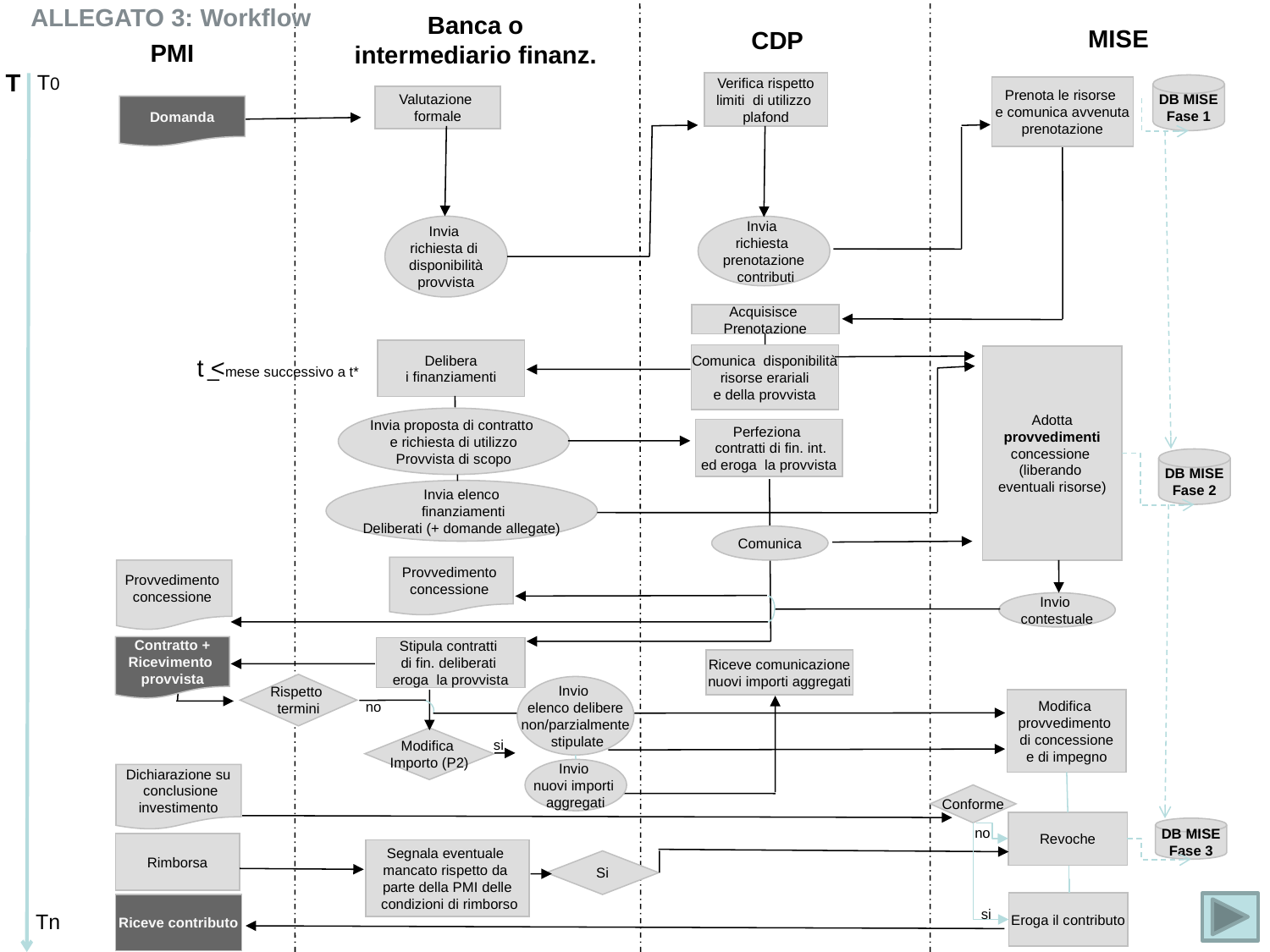

ALLEGATO 3: Workflow

Banca o intermediario finanz.

MISE
CDP
PMI
T
T0
Verifica rispetto
 limiti  di utilizzo
plafond
DB MISE
Fase 1
Prenota le risorse
e comunica avvenuta
prenotazione
Valutazione
formale
Domanda

Invia
richiesta di
disponibilità
provvista
Invia
richiesta
prenotazione
 contributi

Acquisisce
Prenotazione

Delibera
i finanziamenti
Comunica  disponibilità
 risorse erariali
e della provvista
Adotta
provvedimenti
concessione
(liberando
eventuali risorse)
t <
  _ mese successivo a t*

Invia proposta di contratto
e richiesta di utilizzo
Provvista di scopo
Perfeziona
 contratti di fin. int.
ed eroga  la provvista

DB MISE
Fase 2

Invia elenco
 finanziamenti
Deliberati (+ domande allegate)

Comunica

Provvedimento
concessione
Provvedimento
concessione

Invio
contestuale

Contratto +
Ricevimento
provvista
Stipula contratti
di fin. deliberati
eroga  la provvista

Riceve comunicazione
nuovi importi aggregati

Rispetto
termini
Invio
 elenco delibere
non/parzialmente
 stipulate

Modifica
provvedimento
di concessione
e di impegno
no

Modifica
Importo (P2)
si

Invio
nuovi importi
aggregati
Dichiarazione su
 conclusione
investimento
Conforme

Revoche

no
DB MISE
Fase 3
Rimborsa
Segnala eventuale
mancato rispetto da
parte della PMI delle
 condizioni di rimborso

Si

Eroga il contributo

Riceve contributo
si
Tn